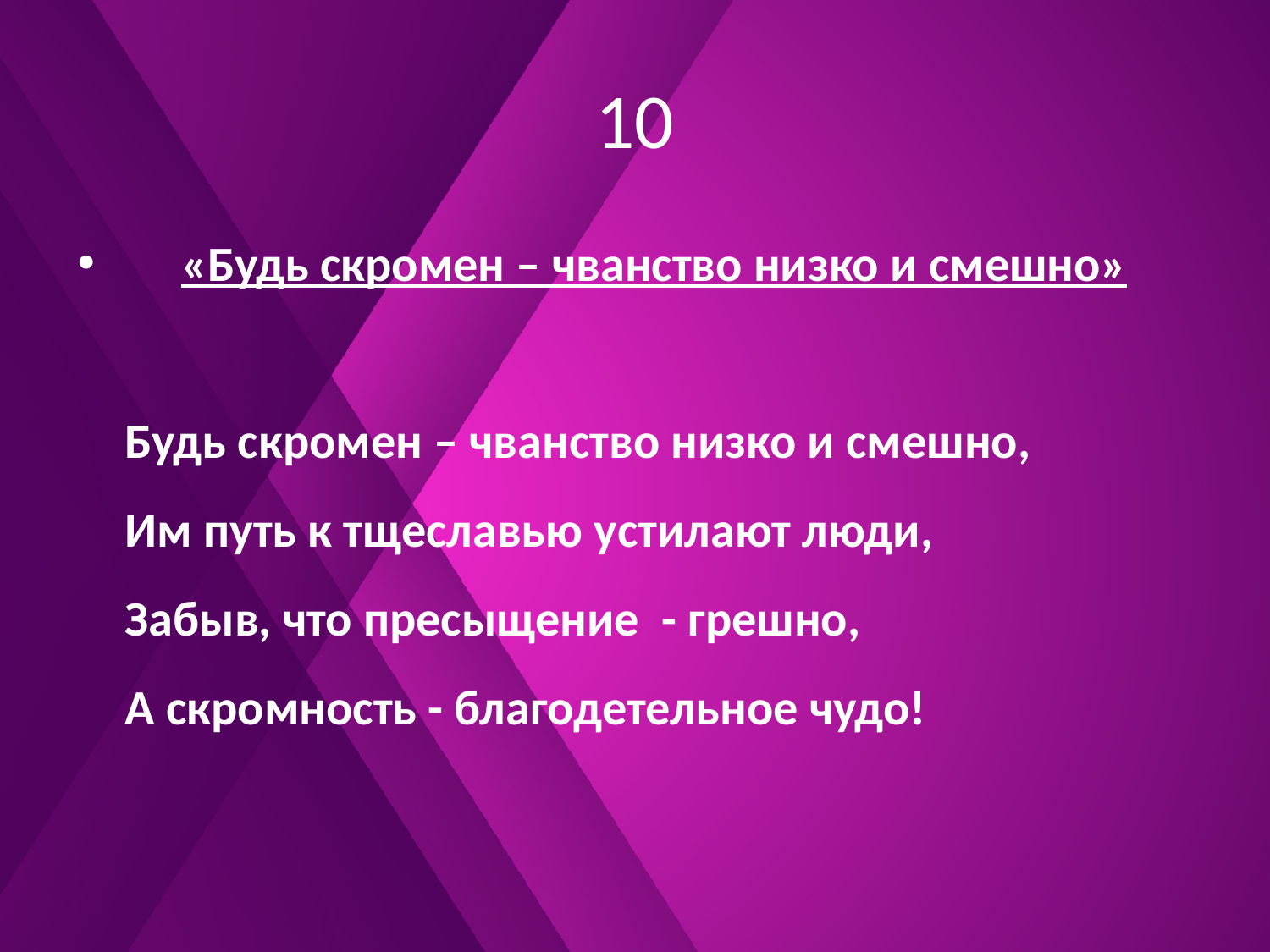

# 10
     «Будь скромен – чванство низко и смешно»
Будь скромен – чванство низко и смешно,
Им путь к тщеславью устилают люди,
Забыв, что пресыщение  - грешно,
А скромность - благодетельное чудо!